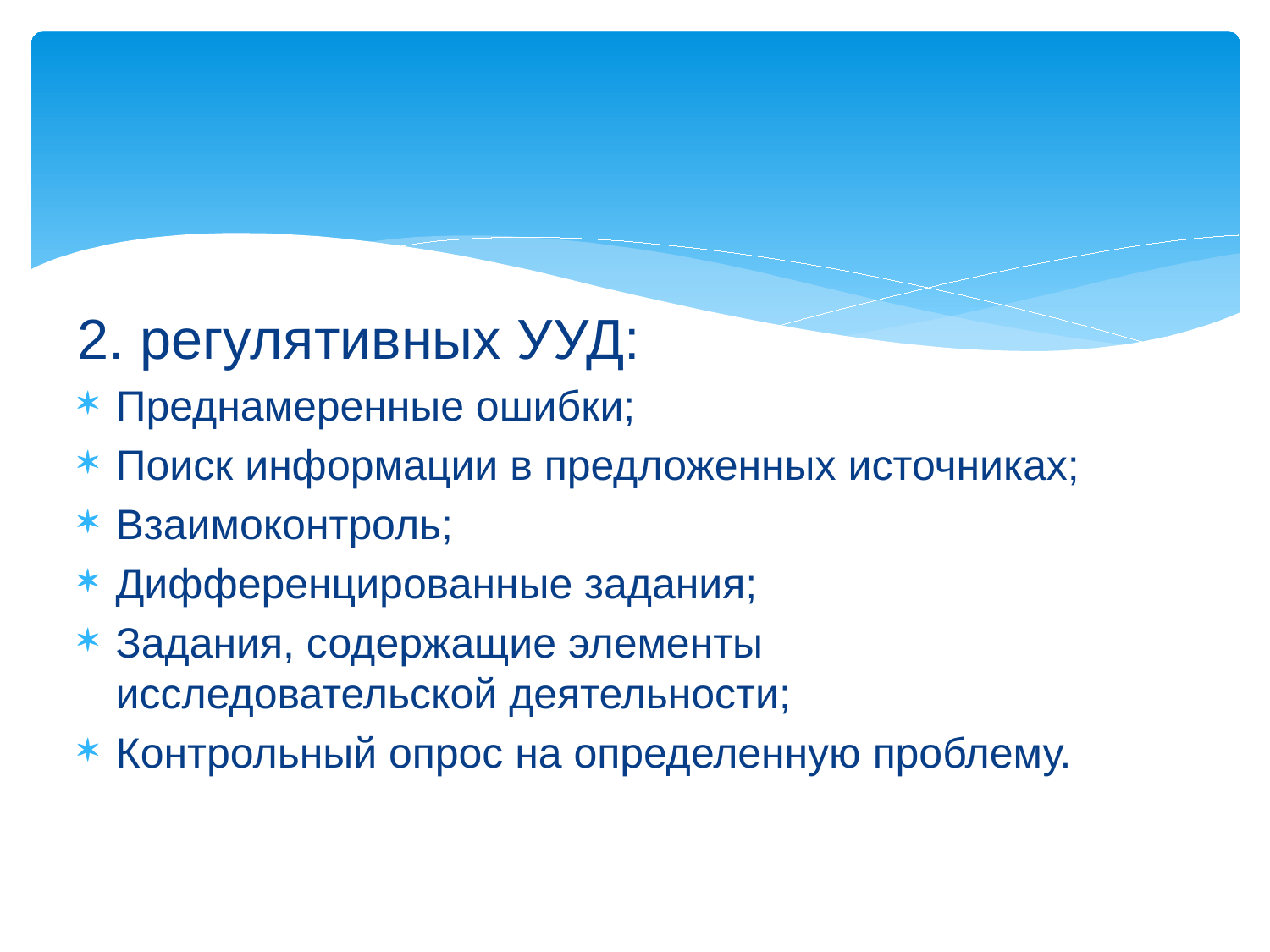

#
2. регулятивных УУД:
Преднамеренные ошибки;
Поиск информации в предложенных источниках;
Взаимоконтроль;
Дифференцированные задания;
Задания, содержащие элементы исследовательской деятельности;
Контрольный опрос на определенную проблему.